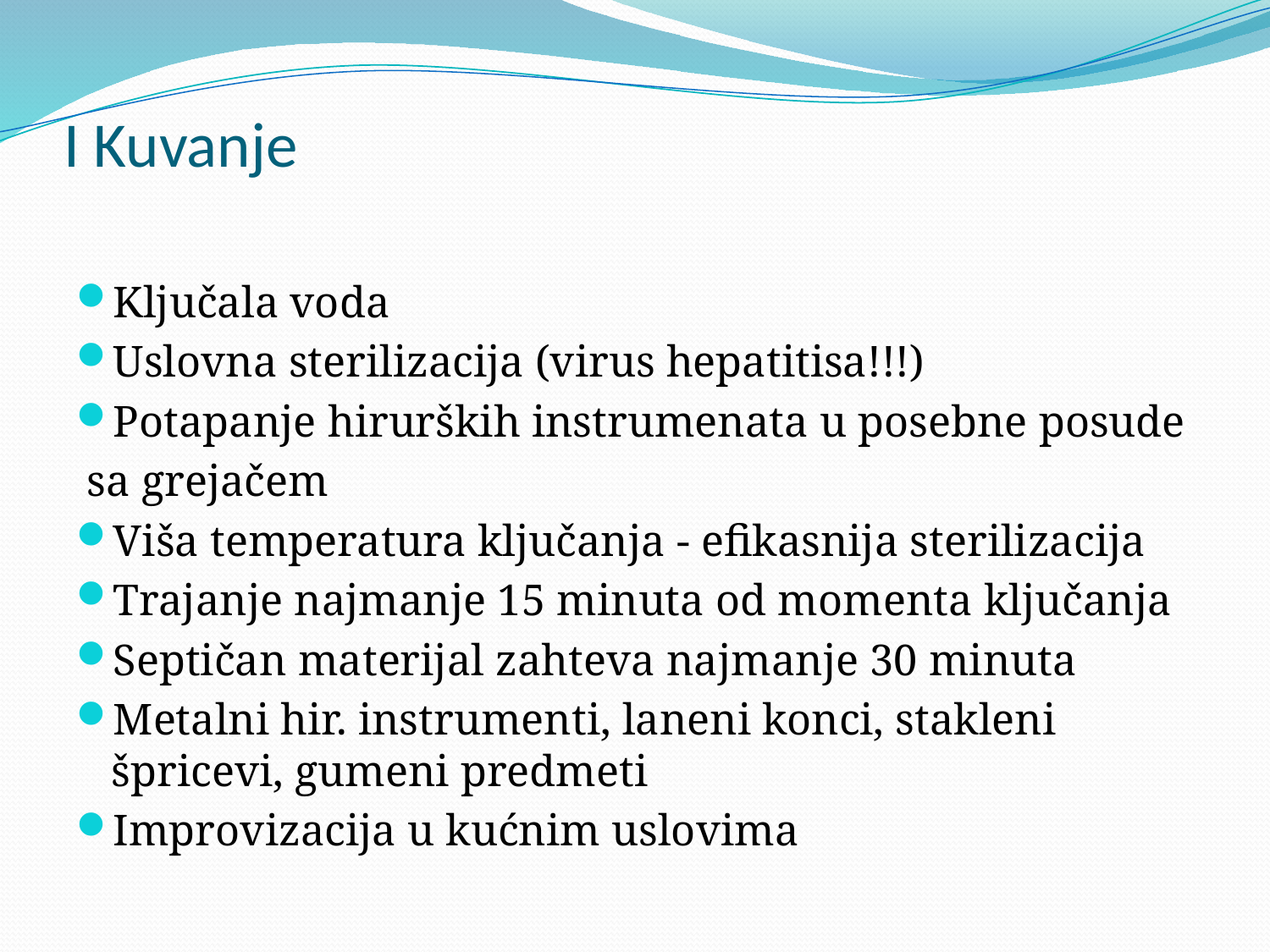

# I Kuvanje
Ključala voda
Uslovna sterilizacija (virus hepatitisa!!!)
Potapanje hirurških instrumenata u posebne posude
 sa grejačem
Viša temperatura ključanja - efikasnija sterilizacija
Trajanje najmanje 15 minuta od momenta ključanja
Septičan materijal zahteva najmanje 30 minuta
Metalni hir. instrumenti, laneni konci, stakleni špricevi, gumeni predmeti
Improvizacija u kućnim uslovima